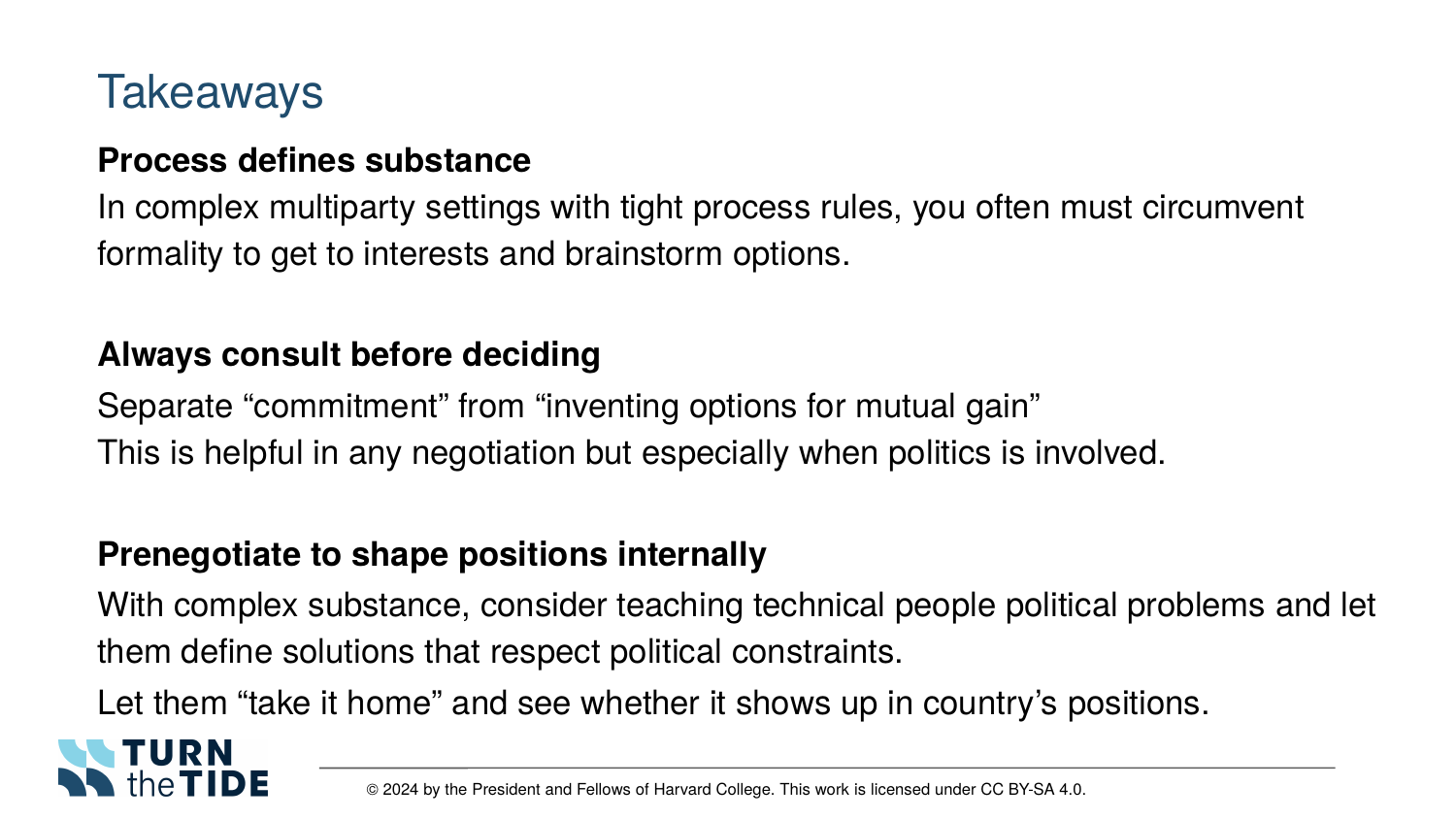

Takeaways
Process defines substance
In complex multiparty settings with tight process rules, you often must circumvent formality to get to interests and brainstorm options.

Always consult before deciding
Separate “commitment” from “inventing options for mutual gain”
This is helpful in any negotiation but especially when politics is involved.

Prenegotiate to shape positions internally
With complex substance, consider teaching technical people political problems and let them define solutions that respect political constraints.
Let them “take it home” and see whether it shows up in country’s positions.